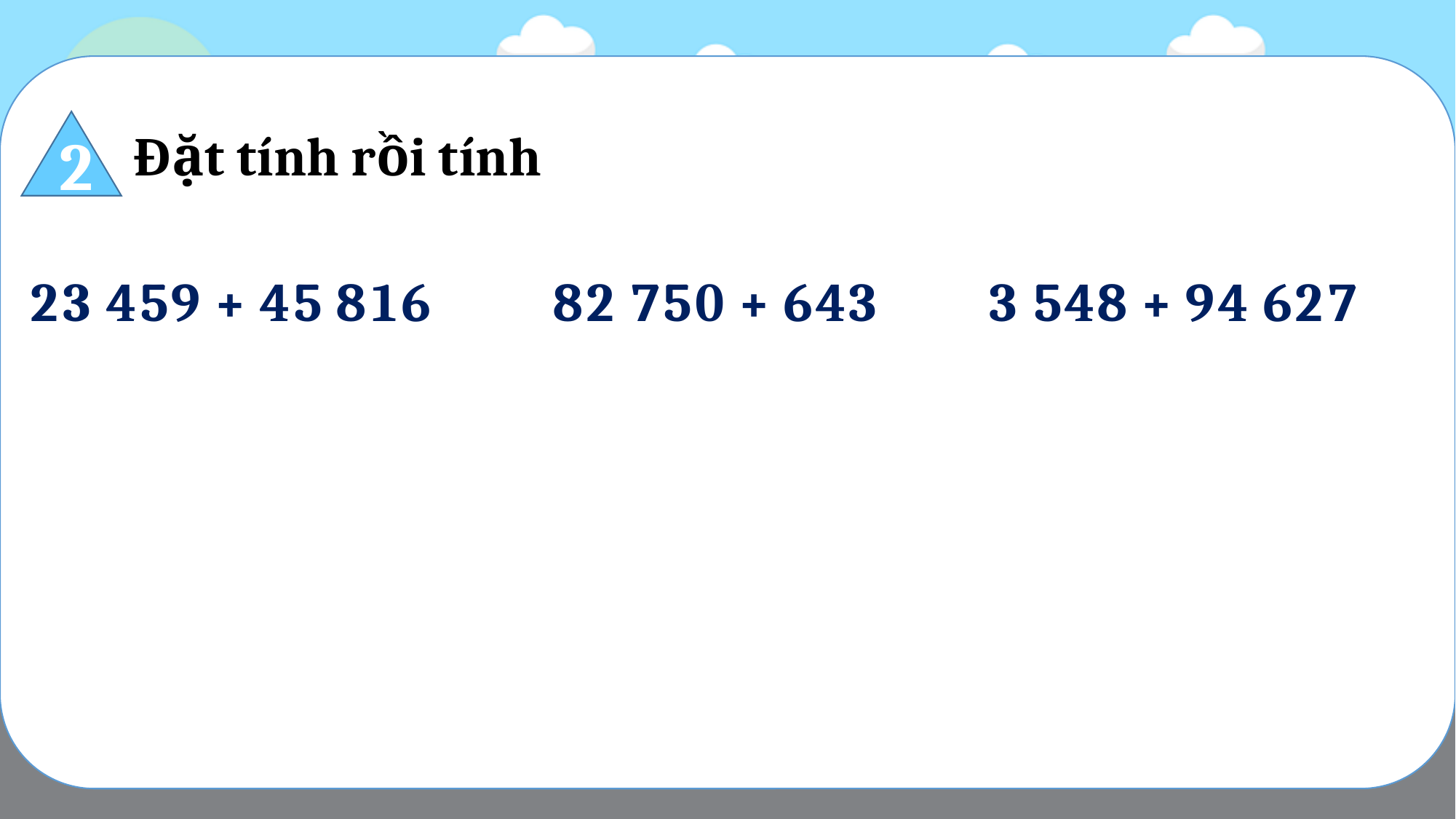

2
Đặt tính rồi tính
23 459 + 45 816          82 750 + 643         3 548 + 94 627